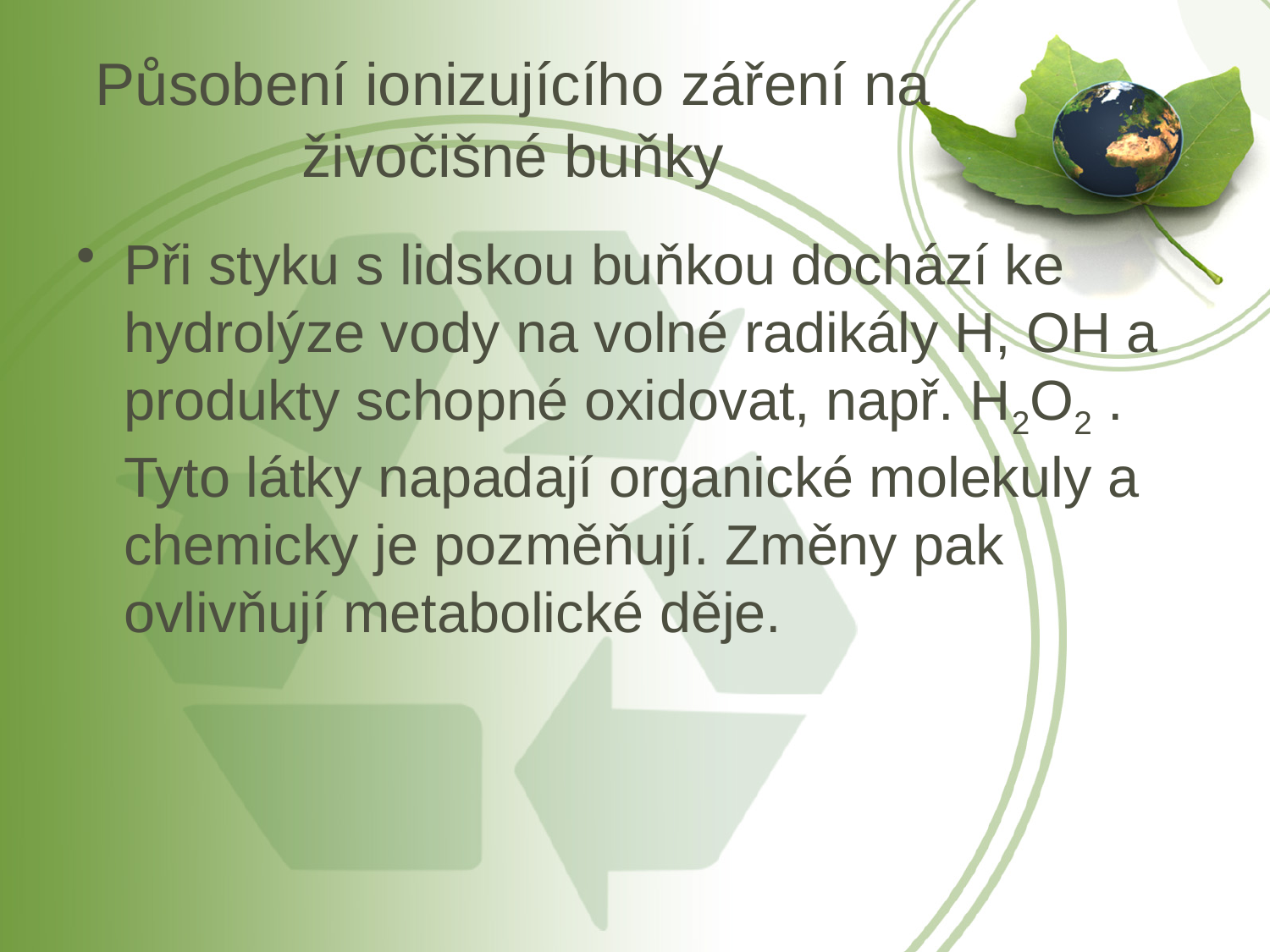

# Působení ionizujícího záření na živočišné buňky
Při styku s lidskou buňkou dochází ke hydrolýze vody na volné radikály H, OH a produkty schopné oxidovat, např. H2O2 .
Tyto látky napadají organické molekuly a chemicky je pozměňují. Změny pak ovlivňují metabolické děje.